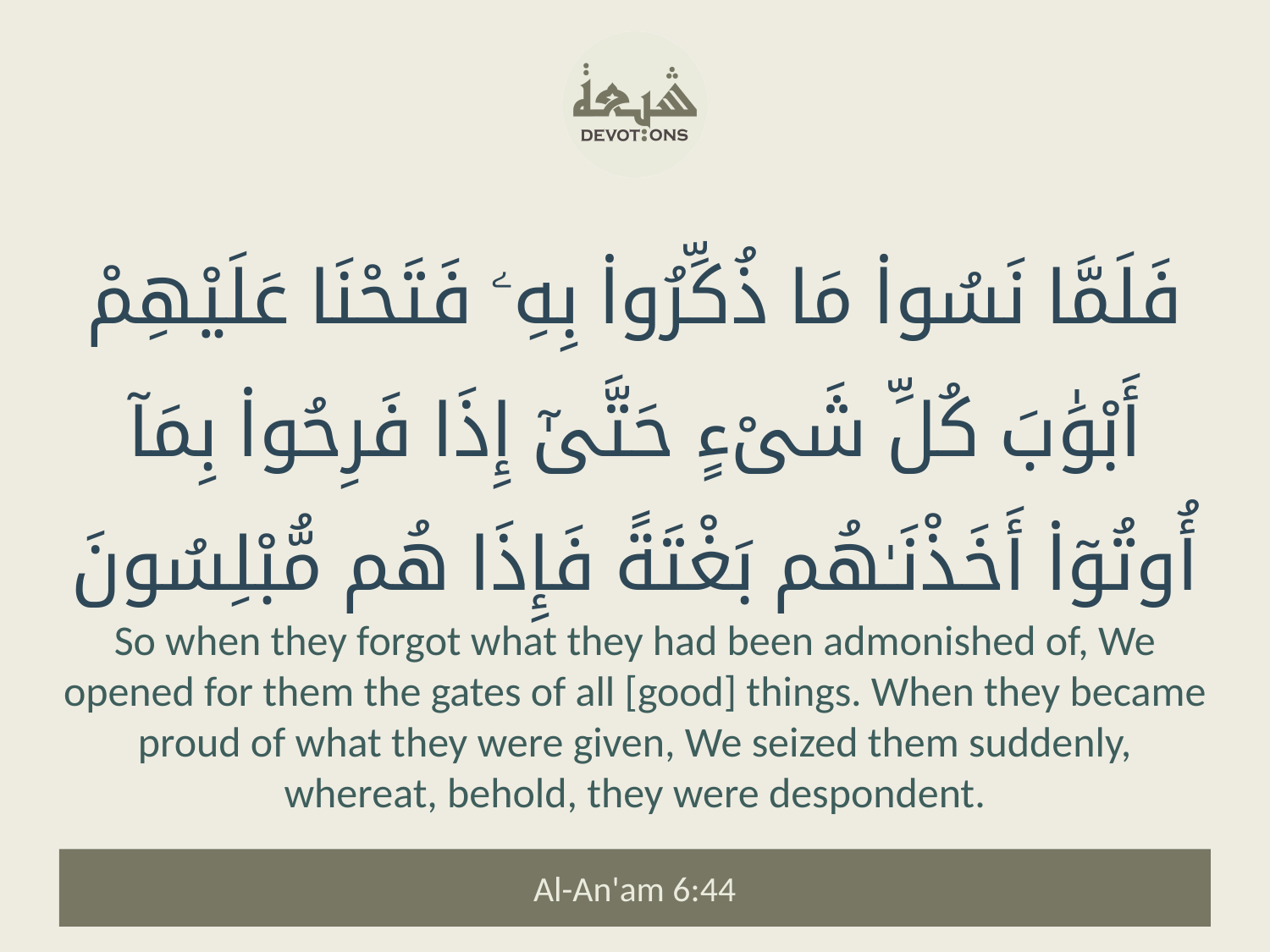

فَلَمَّا نَسُوا۟ مَا ذُكِّرُوا۟ بِهِۦ فَتَحْنَا عَلَيْهِمْ أَبْوَٰبَ كُلِّ شَىْءٍ حَتَّىٰٓ إِذَا فَرِحُوا۟ بِمَآ أُوتُوٓا۟ أَخَذْنَـٰهُم بَغْتَةً فَإِذَا هُم مُّبْلِسُونَ
So when they forgot what they had been admonished of, We opened for them the gates of all [good] things. When they became proud of what they were given, We seized them suddenly, whereat, behold, they were despondent.
Al-An'am 6:44